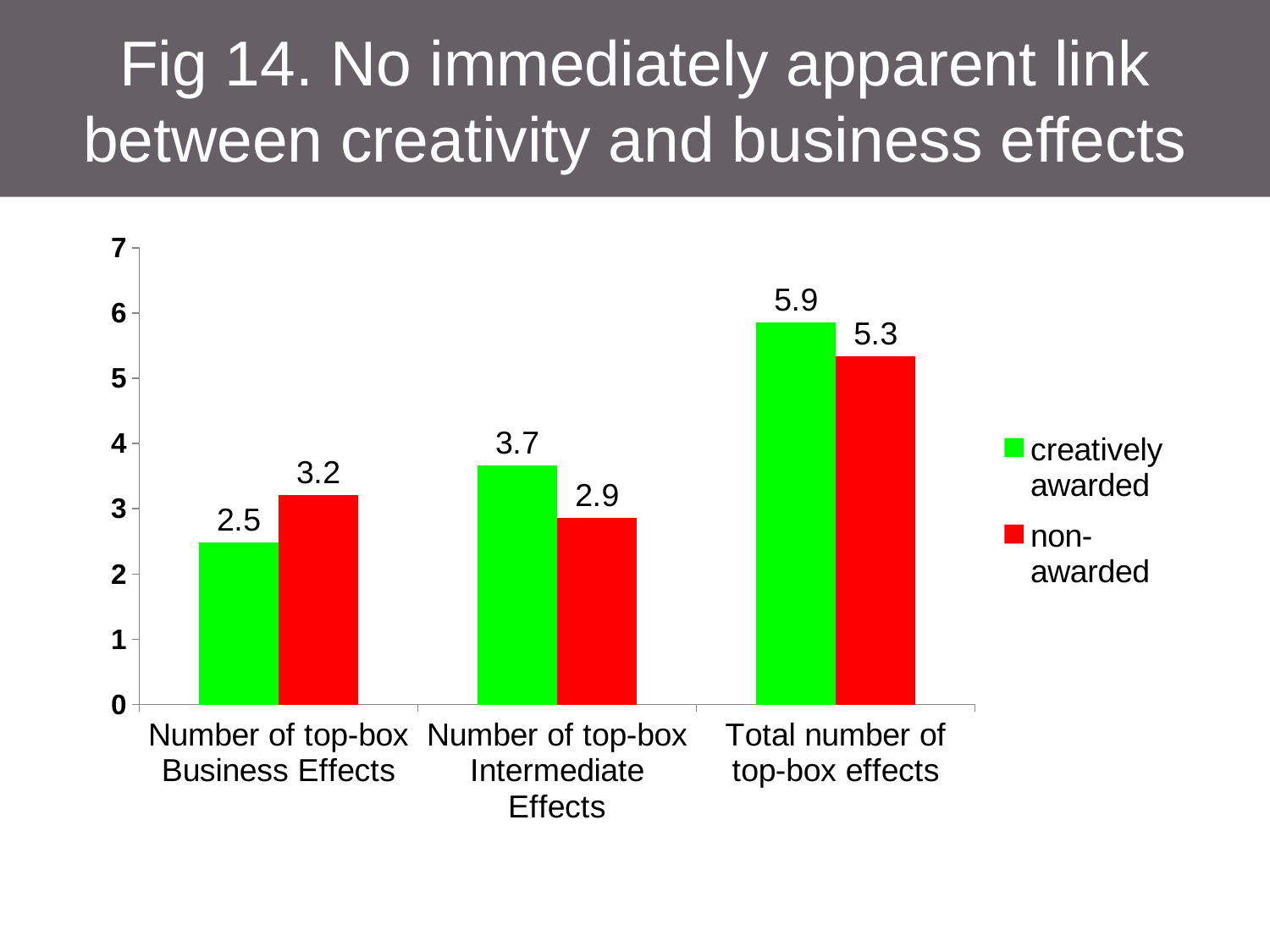

# Fig 14. No immediately apparent link between creativity and business effects

### Chart

| Category | creatively awarded | non-awarded |
|---|---|---|
| Number of top-box Business Effects | 2.486486486486486 | 3.206451612903226 |
| Number of top-box Intermediate Effects | 3.658536585365854 | 2.854922279792746 |
| Total number of top-box effects | 5.853658536585366 | 5.331606217616581 |